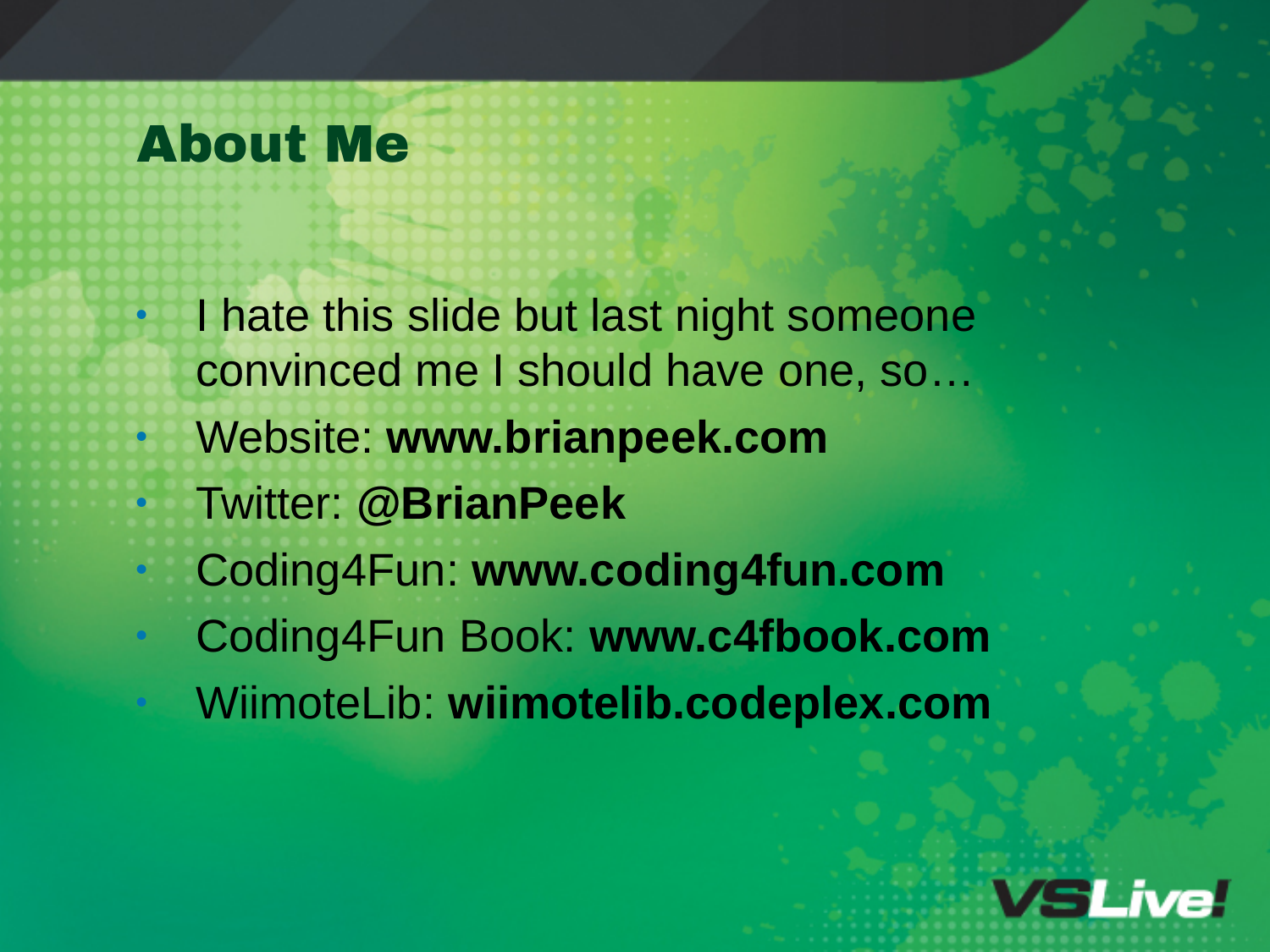

# About Me
I hate this slide but last night someone convinced me I should have one, so…
Website: www.brianpeek.com
Twitter: @BrianPeek
Coding4Fun: www.coding4fun.com
Coding4Fun Book: www.c4fbook.com
WiimoteLib: wiimotelib.codeplex.com